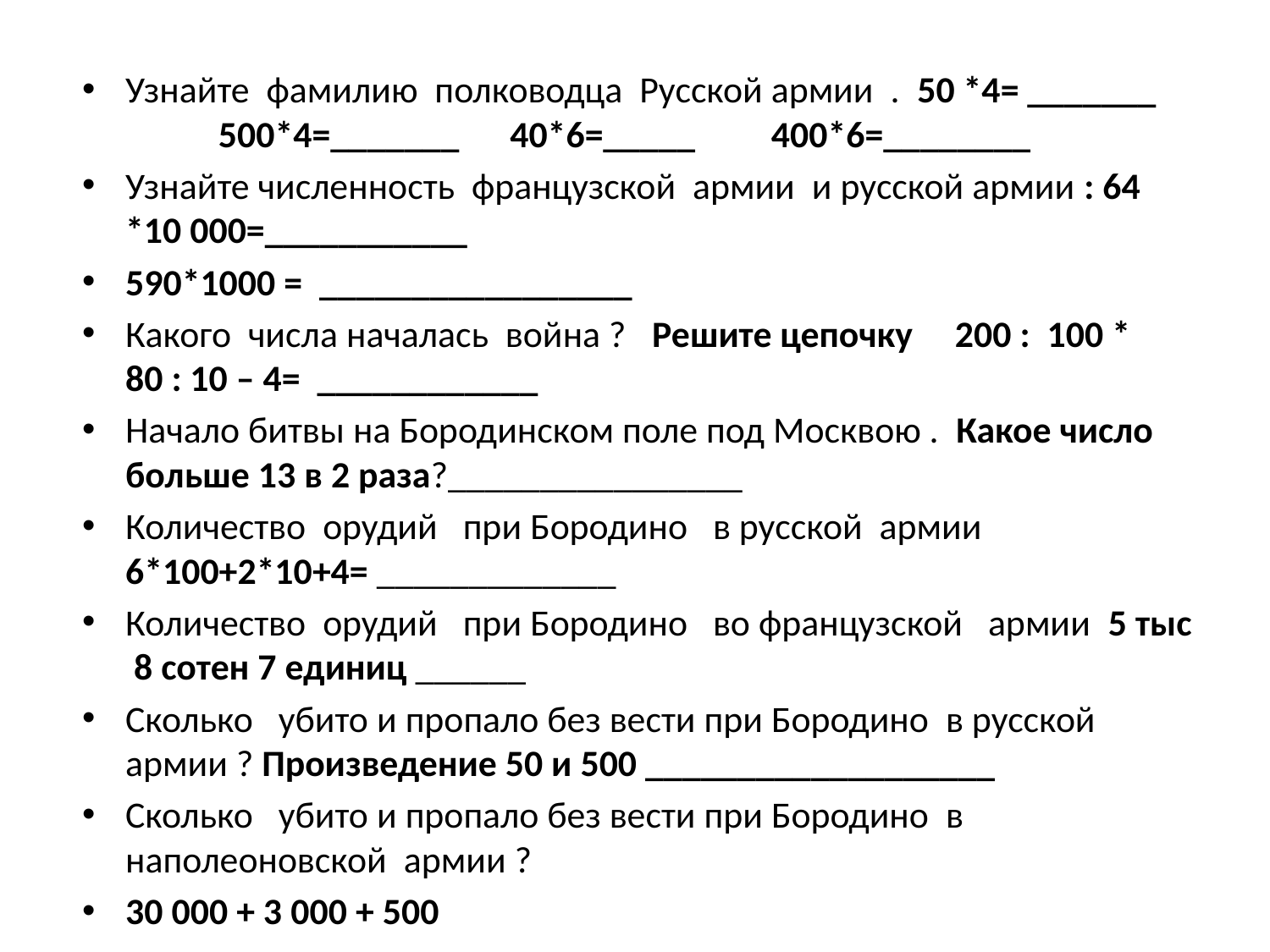

#
Узнайте  фамилию  полководца  Русской армии  .  50 *4= _______                500*4=_______      40*6=_____         400*6=________
Узнайте численность  французской  армии  и русской армии : 64 *10 000=___________
590*1000 =  _________________
Какого  числа началась  война ?   Решите цепочку     200 :  100 * 80 : 10 – 4=  ____________
Начало битвы на Бородинском поле под Москвою .  Какое число больше 13 в 2 раза?________________
Количество  орудий   при Бородино   в русской  армии    6*100+2*10+4= _____________
Количество  орудий   при Бородино   во французской   армии  5 тыс  8 сотен 7 единиц ______
Сколько   убито и пропало без вести при Бородино  в русской армии ? Произведение 50 и 500 ___________________
Сколько   убито и пропало без вести при Бородино  в наполеоновской  армии ?
30 000 + 3 000 + 500